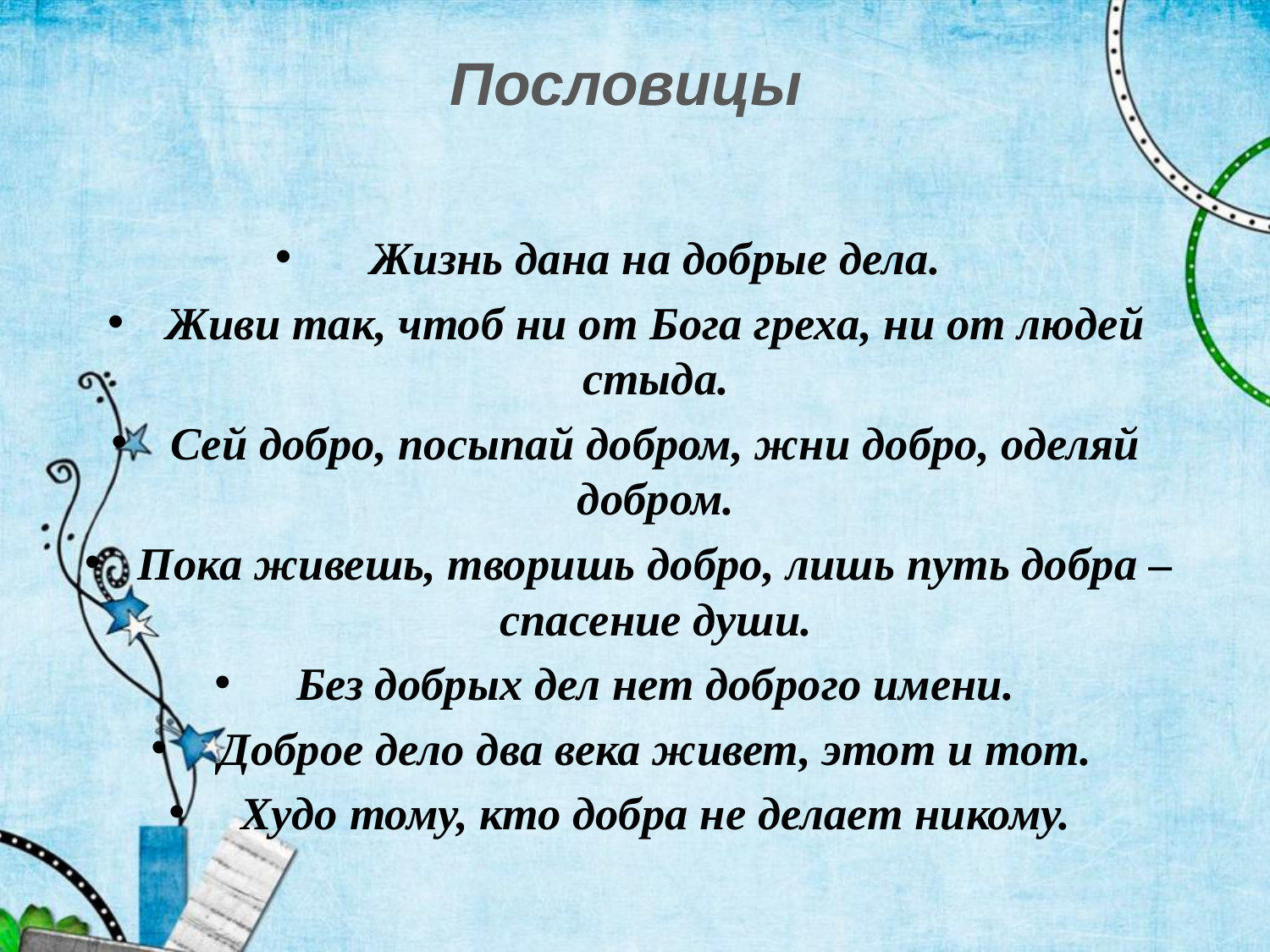

# Пословицы
Жизнь дана на добрые дела.
Живи так, чтоб ни от Бога греха, ни от людей стыда.
Сей добро, посыпай добром, жни добро, оделяй добром.
Пока живешь, творишь добро, лишь путь добра – спасение души.
Без добрых дел нет доброго имени.
Доброе дело два века живет, этот и тот.
Худо тому, кто добра не делает никому.